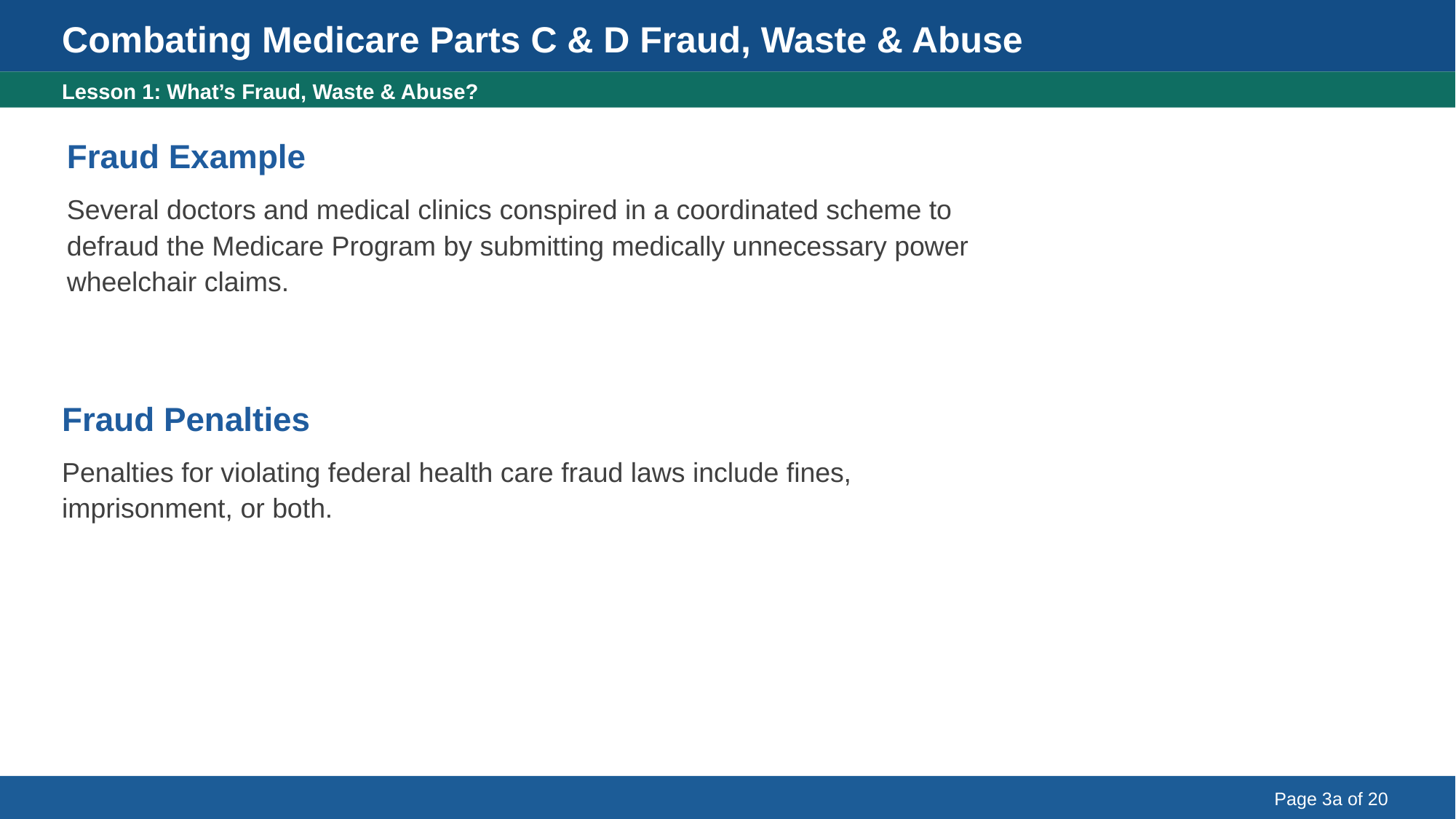

Combating Medicare Parts C & D Fraud, Waste & Abuse
Fraud: Example & Penalties

Lesson 1: What’s Fraud, Waste & Abuse?
Fraud Example
Several doctors and medical clinics conspired in a coordinated scheme to defraud the Medicare Program by submitting medically unnecessary power wheelchair claims.
Fraud Penalties
Penalties for violating federal health care fraud laws include fines, imprisonment, or both.

Page 3a of 20